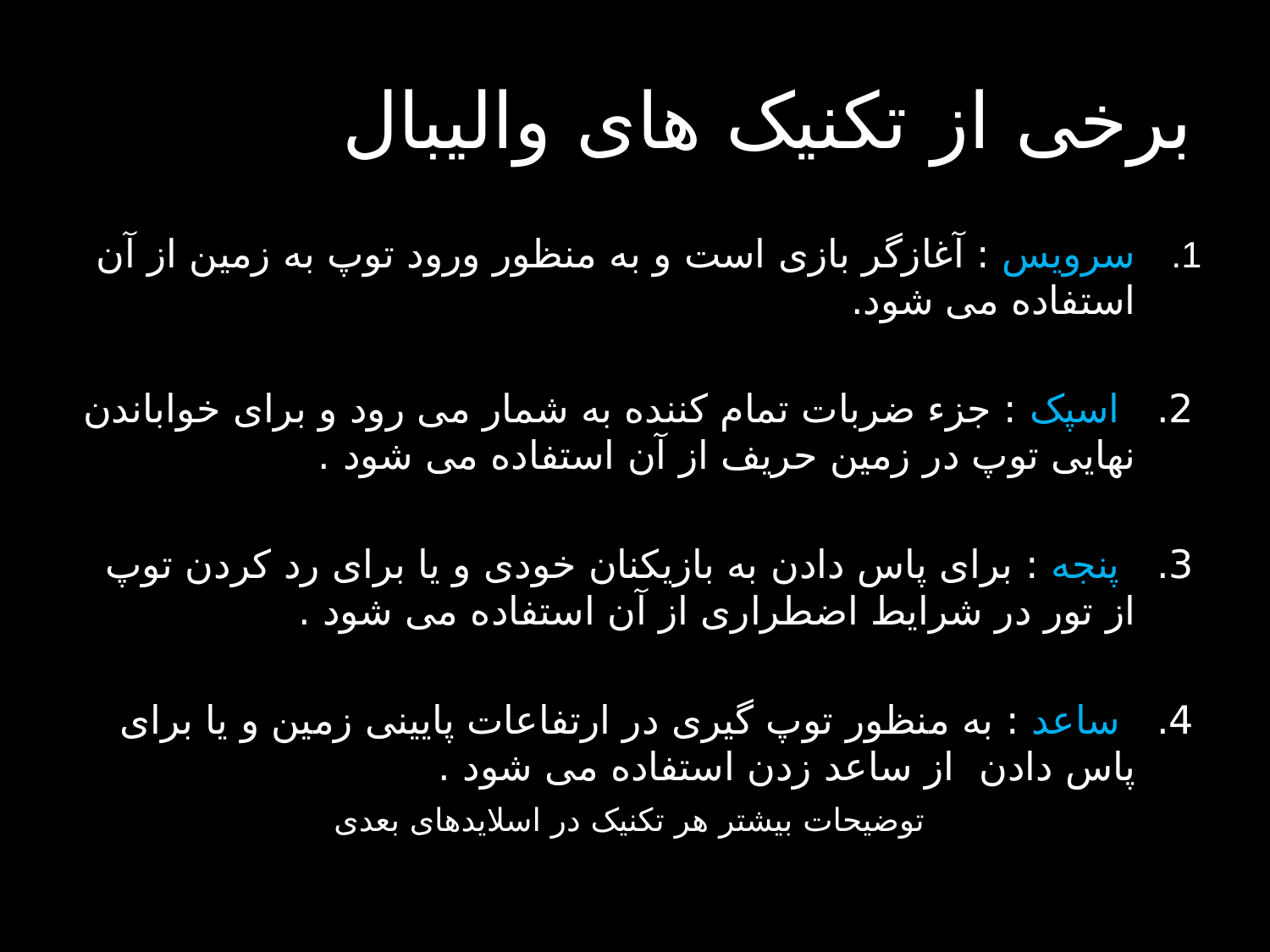

# برخی از تکنیک های والیبال
سرویس : آغازگر بازی است و به منظور ورود توپ به زمین از آن استفاده می شود.

2.   اسپک : جزء ضربات تمام کننده به شمار می رود و برای خواباندن نهایی توپ در زمین حریف از آن استفاده می شود .

3.   پنجه : برای پاس دادن به بازیکنان خودی و یا برای رد کردن توپ از تور در شرایط اضطراری از آن استفاده می شود .

4.   ساعد : به منظور توپ گیری در ارتفاعات پایینی زمین و یا برای پاس دادن  از ساعد زدن استفاده می شود .

توضیحات بیشتر هر تکنیک در اسلایدهای بعدی